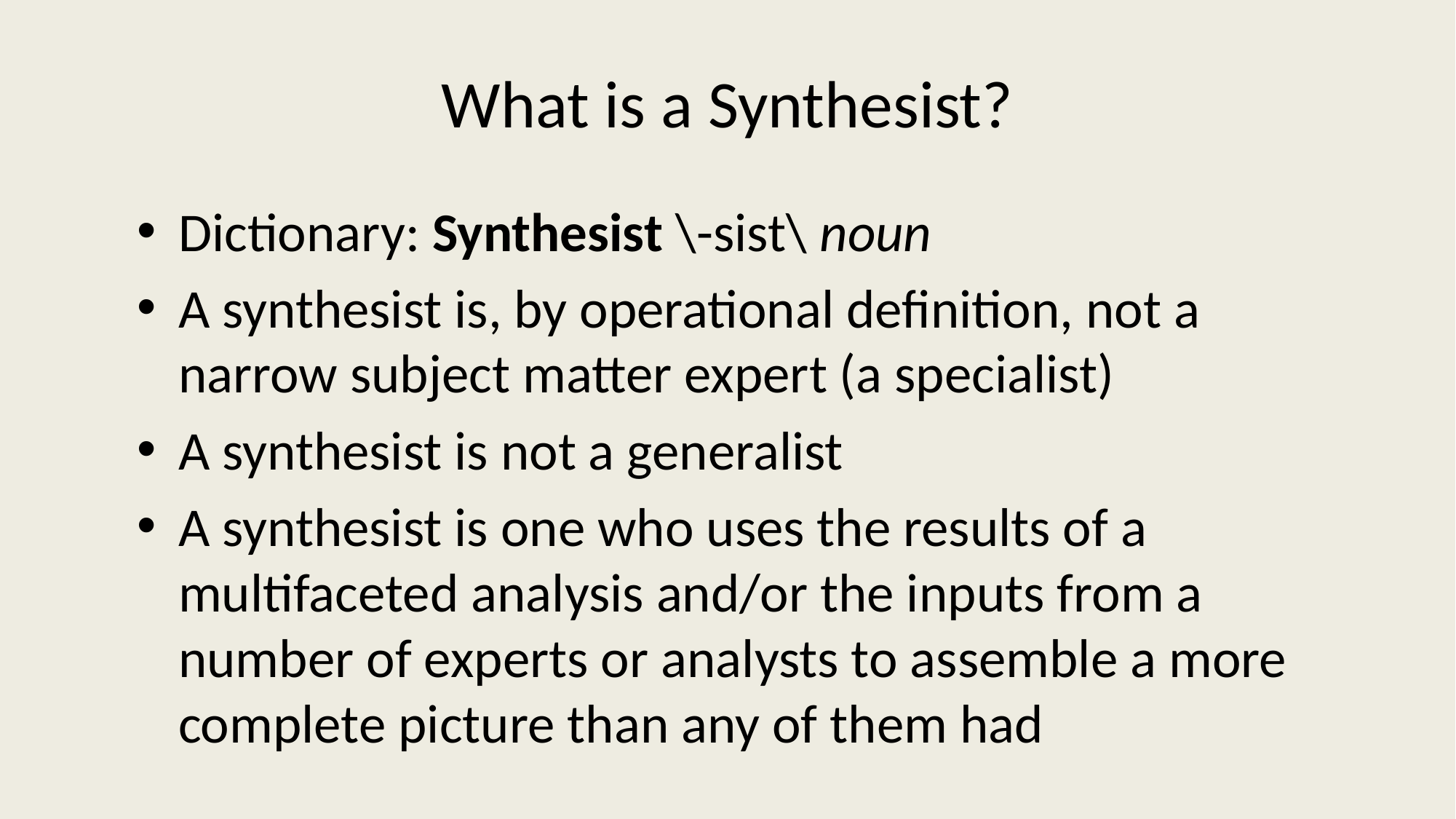

# What is a Synthesist?
Dictionary: Synthesist \-sist\ noun
A synthesist is, by operational definition, not a narrow subject matter expert (a specialist)
A synthesist is not a generalist
A synthesist is one who uses the results of a multifaceted analysis and/or the inputs from a number of experts or analysts to assemble a more complete picture than any of them had